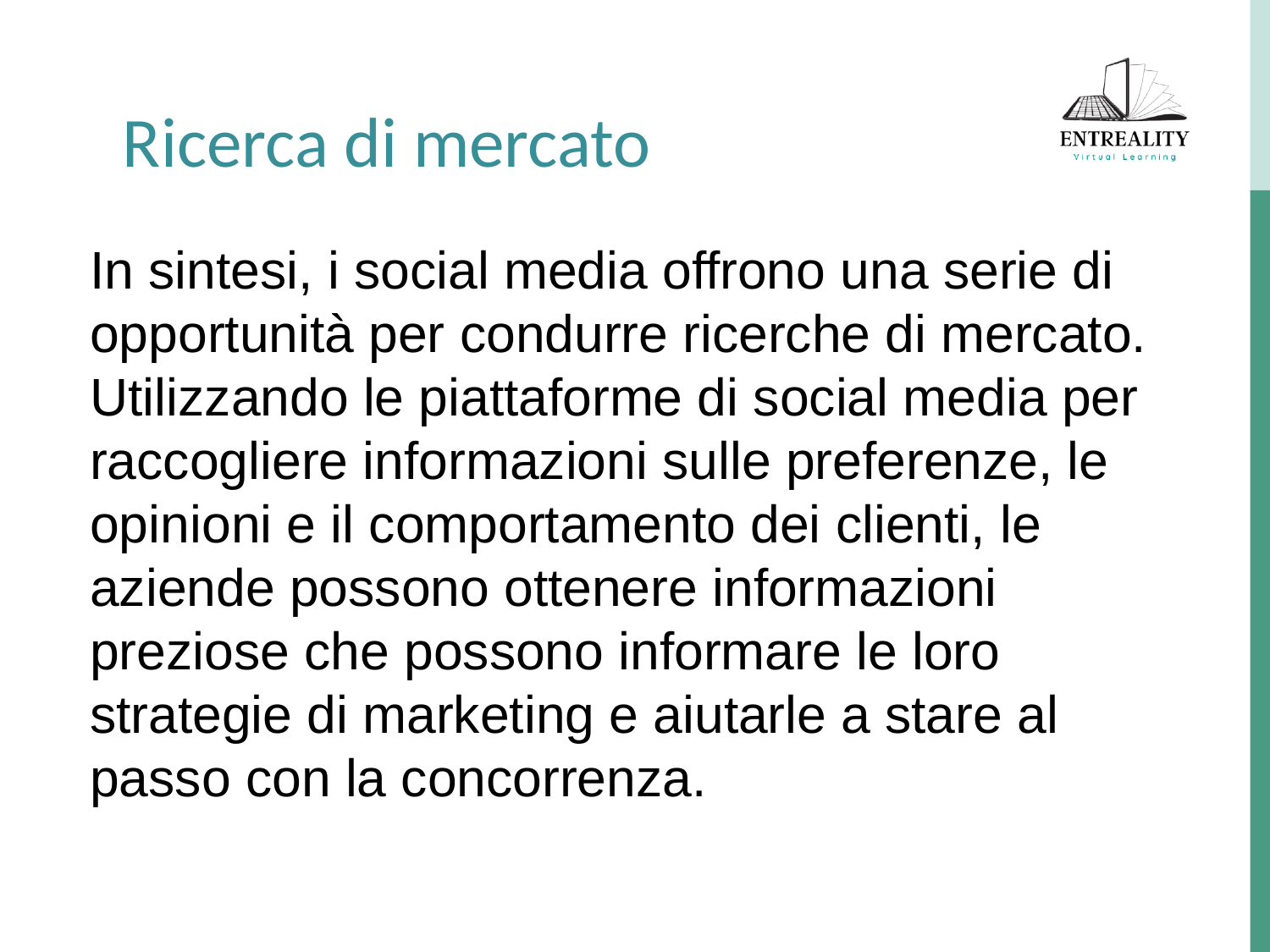

Ricerca di mercato
In sintesi, i social media offrono una serie di opportunità per condurre ricerche di mercato. Utilizzando le piattaforme di social media per raccogliere informazioni sulle preferenze, le opinioni e il comportamento dei clienti, le aziende possono ottenere informazioni preziose che possono informare le loro strategie di marketing e aiutarle a stare al passo con la concorrenza.